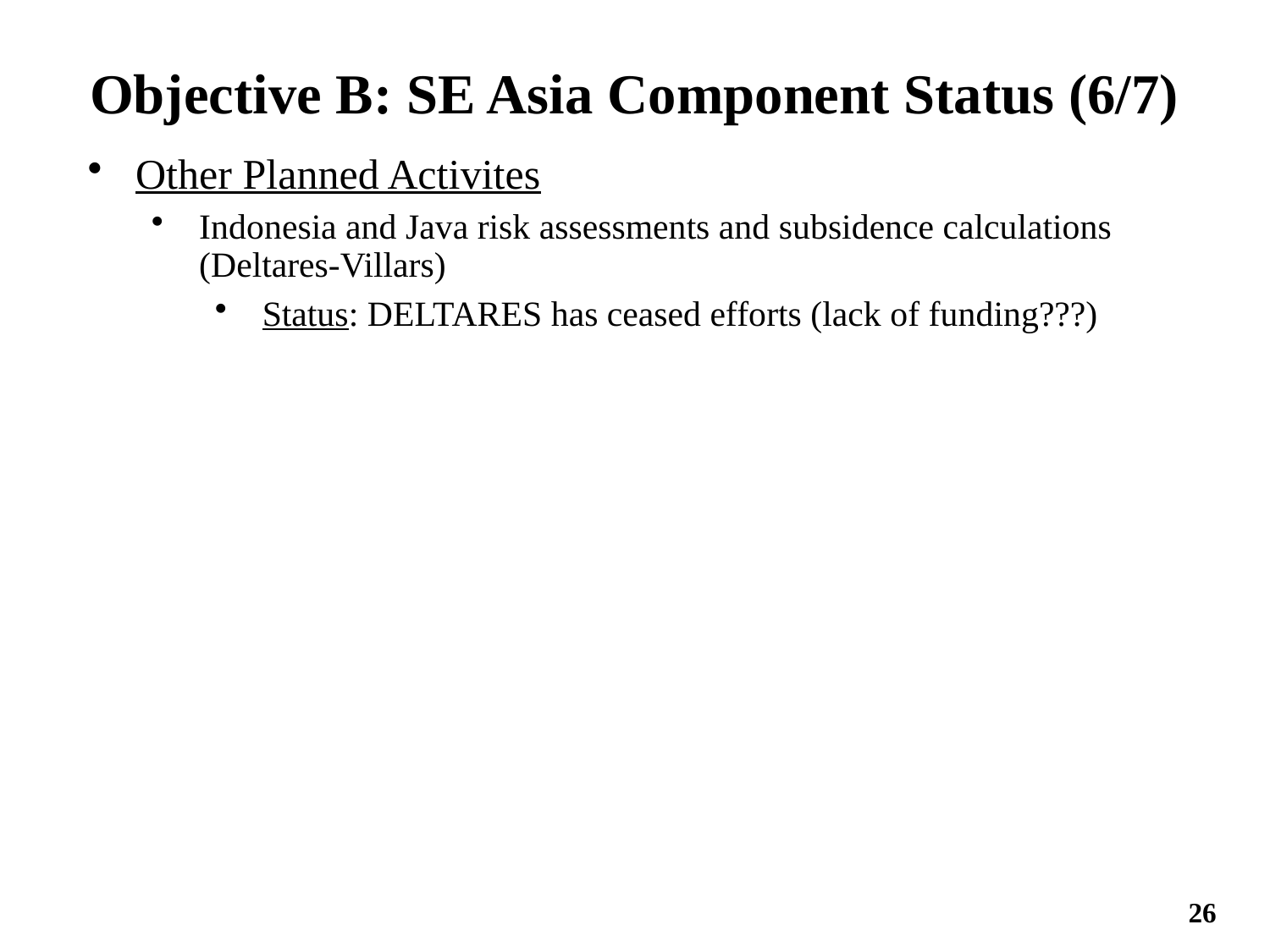

# Objective B: SE Asia Component Status (6/7)
Other Planned Activites
Indonesia and Java risk assessments and subsidence calculations (Deltares-Villars)
Status: DELTARES has ceased efforts (lack of funding???)
26